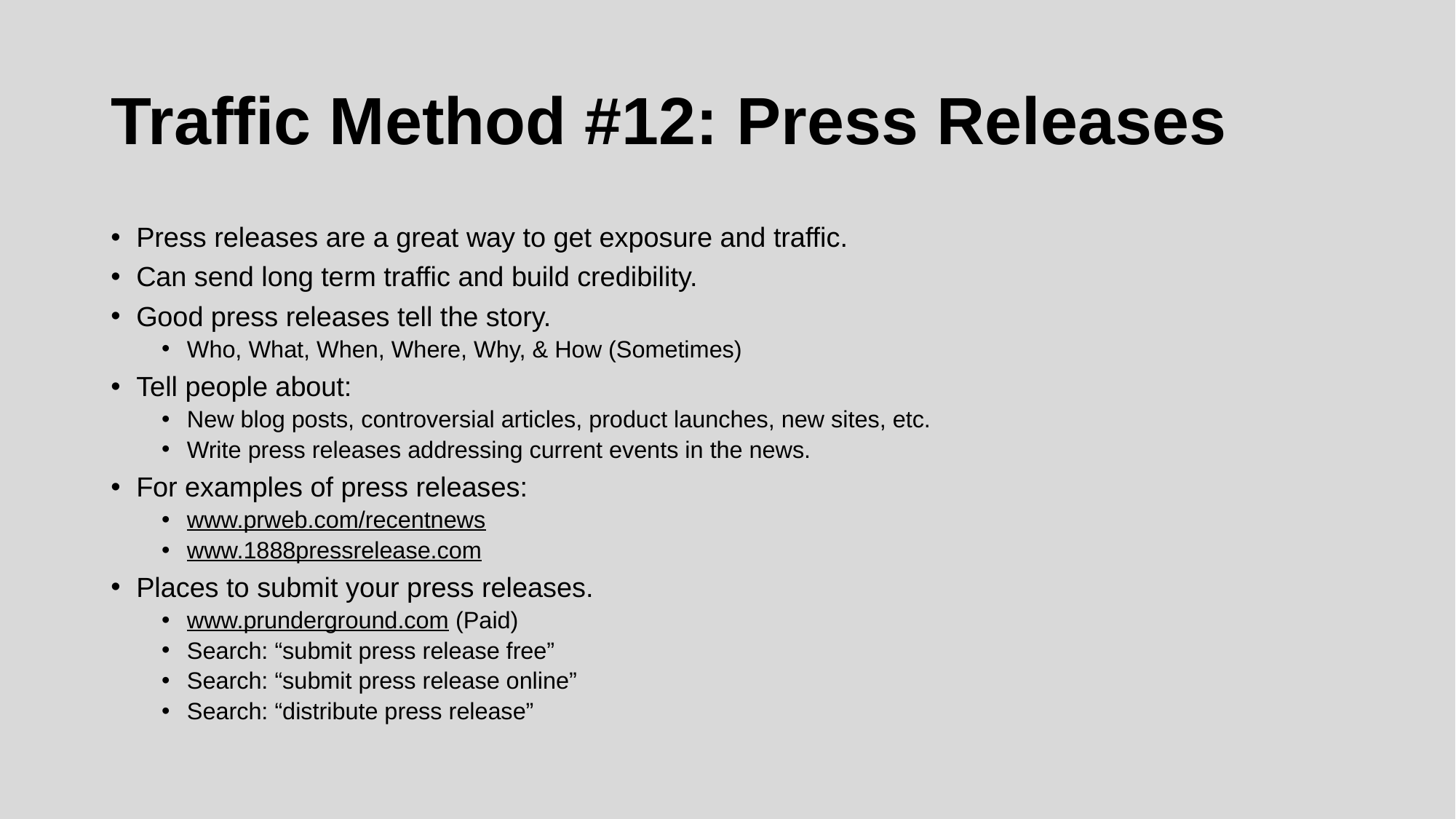

# Traffic Method #12: Press Releases
Press releases are a great way to get exposure and traffic.
Can send long term traffic and build credibility.
Good press releases tell the story.
Who, What, When, Where, Why, & How (Sometimes)
Tell people about:
New blog posts, controversial articles, product launches, new sites, etc.
Write press releases addressing current events in the news.
For examples of press releases:
www.prweb.com/recentnews
www.1888pressrelease.com
Places to submit your press releases.
www.prunderground.com (Paid)
Search: “submit press release free”
Search: “submit press release online”
Search: “distribute press release”